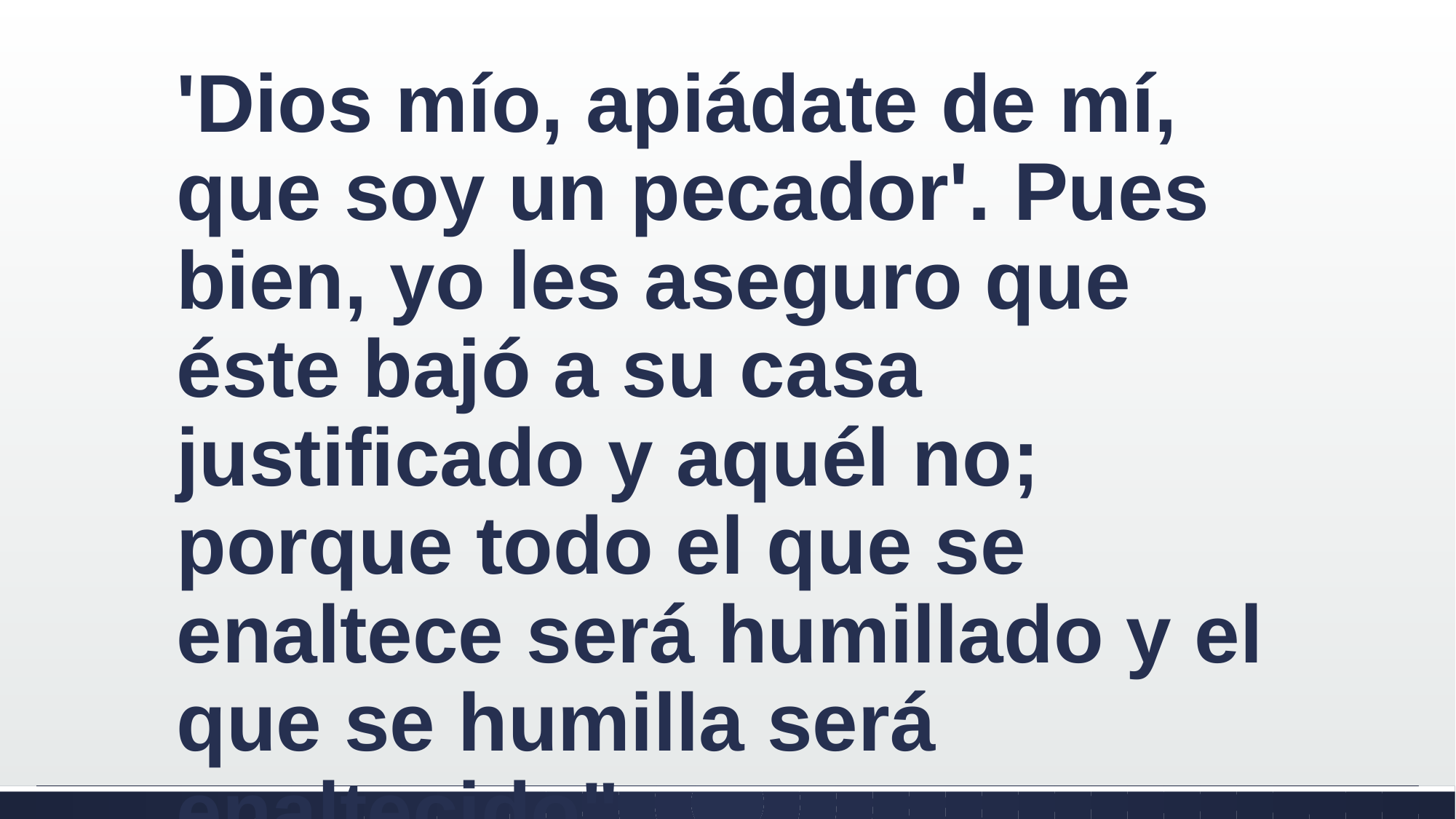

#
'Dios mío, apiádate de mí, que soy un pecador'. Pues bien, yo les aseguro que éste bajó a su casa justificado y aquél no; porque todo el que se enaltece será humillado y el que se humilla será enaltecido".